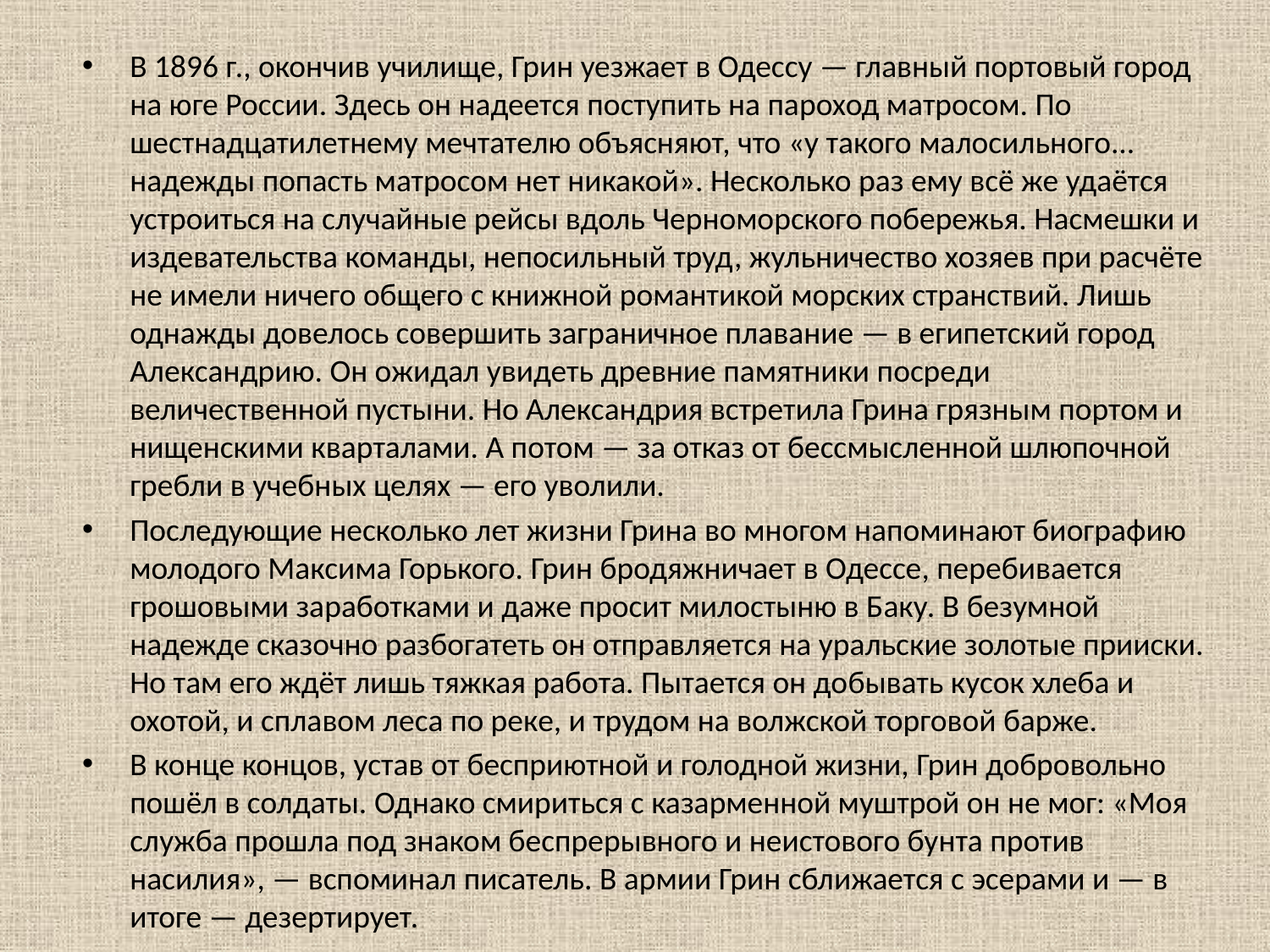

В 1896 г., окончив училище, Грин уезжает в Одессу — главный портовый город на юге России. Здесь он надеется поступить на пароход матросом. По шестнадцатилетнему мечтателю объясняют, что «у такого малосильного... надежды попасть матросом нет никакой». Несколько раз ему всё же удаётся устроиться на случайные рейсы вдоль Черноморского побережья. Насмешки и издевательства команды, непосильный труд, жульничество хозяев при расчёте не имели ничего общего с книжной романтикой морских странствий. Лишь однажды довелось совершить заграничное плавание — в египетский город Александрию. Он ожидал увидеть древние памятники посреди величественной пустыни. Но Александрия встретила Грина грязным портом и нищенскими кварталами. А потом — за отказ от бессмысленной шлюпочной гребли в учебных целях — его уволили.
Последующие несколько лет жизни Грина во многом напоминают биографию молодого Максима Горького. Грин бродяжничает в Одессе, перебивается грошовыми заработками и даже просит милостыню в Баку. В безумной надежде сказочно разбогатеть он отправляется на уральские золотые прииски. Но там его ждёт лишь тяжкая работа. Пытается он до­бывать кусок хлеба и охотой, и сплавом леса по реке, и трудом на волжской торговой барже.
В конце концов, устав от бесприютной и голодной жизни, Грин добровольно пошёл в солдаты. Однако смириться с казарменной муштрой он не мог: «Моя служба прошла под знаком беспрерывного и неистового бунта против насилия», — вспоминал писатель. В армии Грин сближается с эсерами и — в итоге — дезертирует.